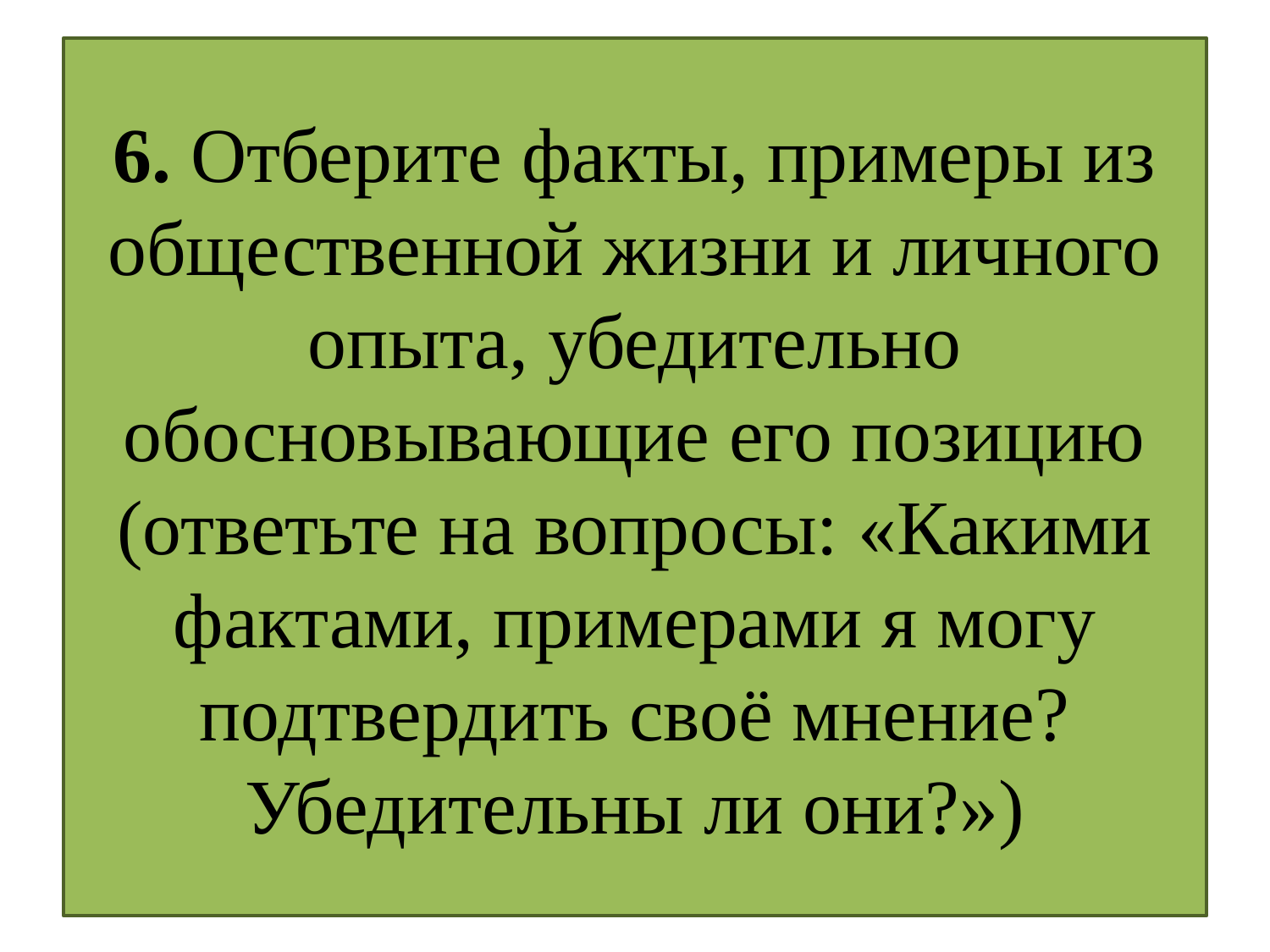

# 6. Отберите факты, примеры из общественной жизни и личного опыта, убедительно обосновывающие его позицию (ответьте на вопросы: «Какими фактами, примерами я могу подтвердить своё мнение? Убедительны ли они?»)